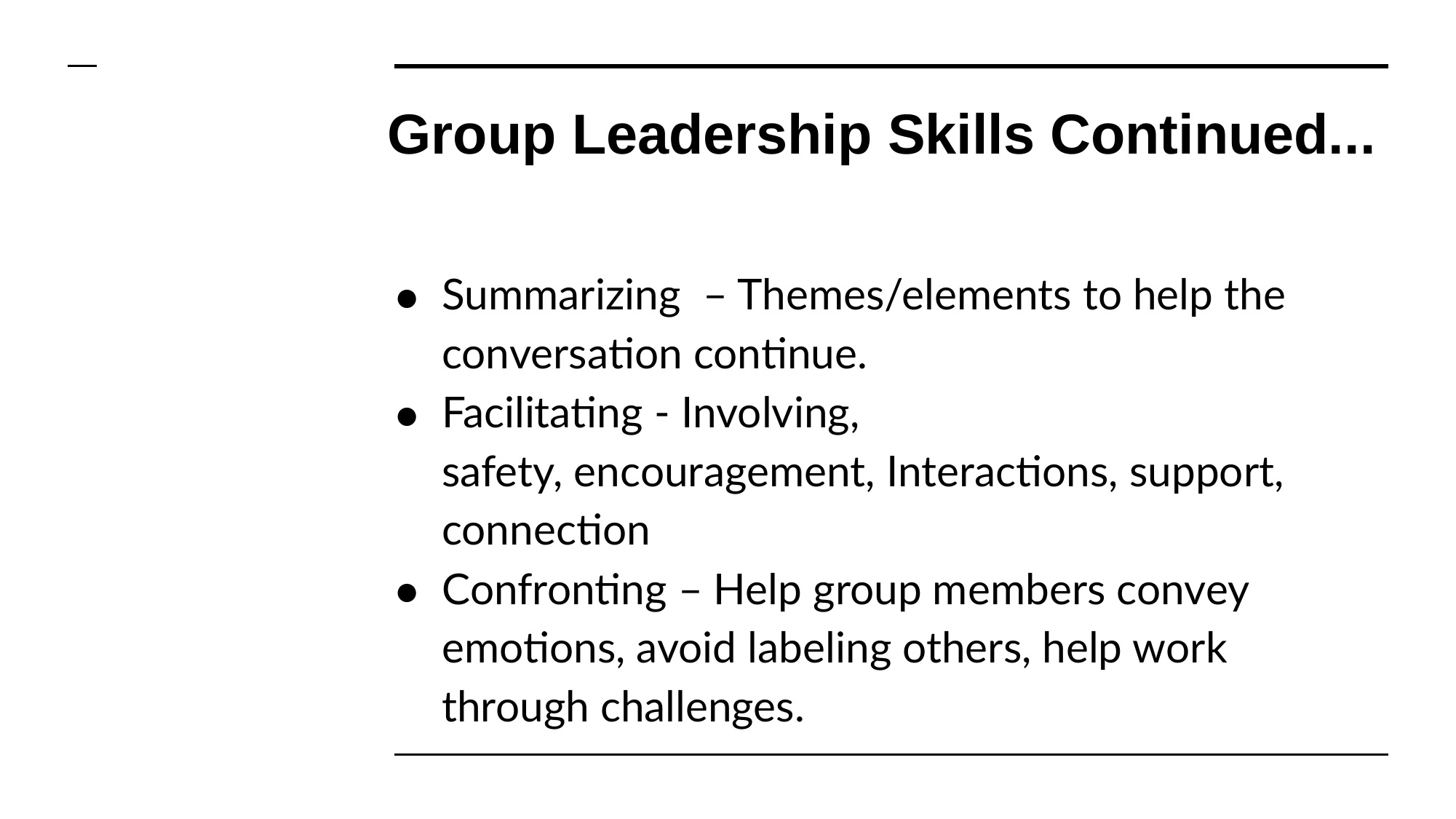

# Group Leadership Skills Continued...
Summarizing  – Themes/elements to help the conversation continue.
Facilitating - Involving, safety, encouragement, Interactions, support, connection
Confronting – Help group members convey emotions, avoid labeling others, help work through challenges.